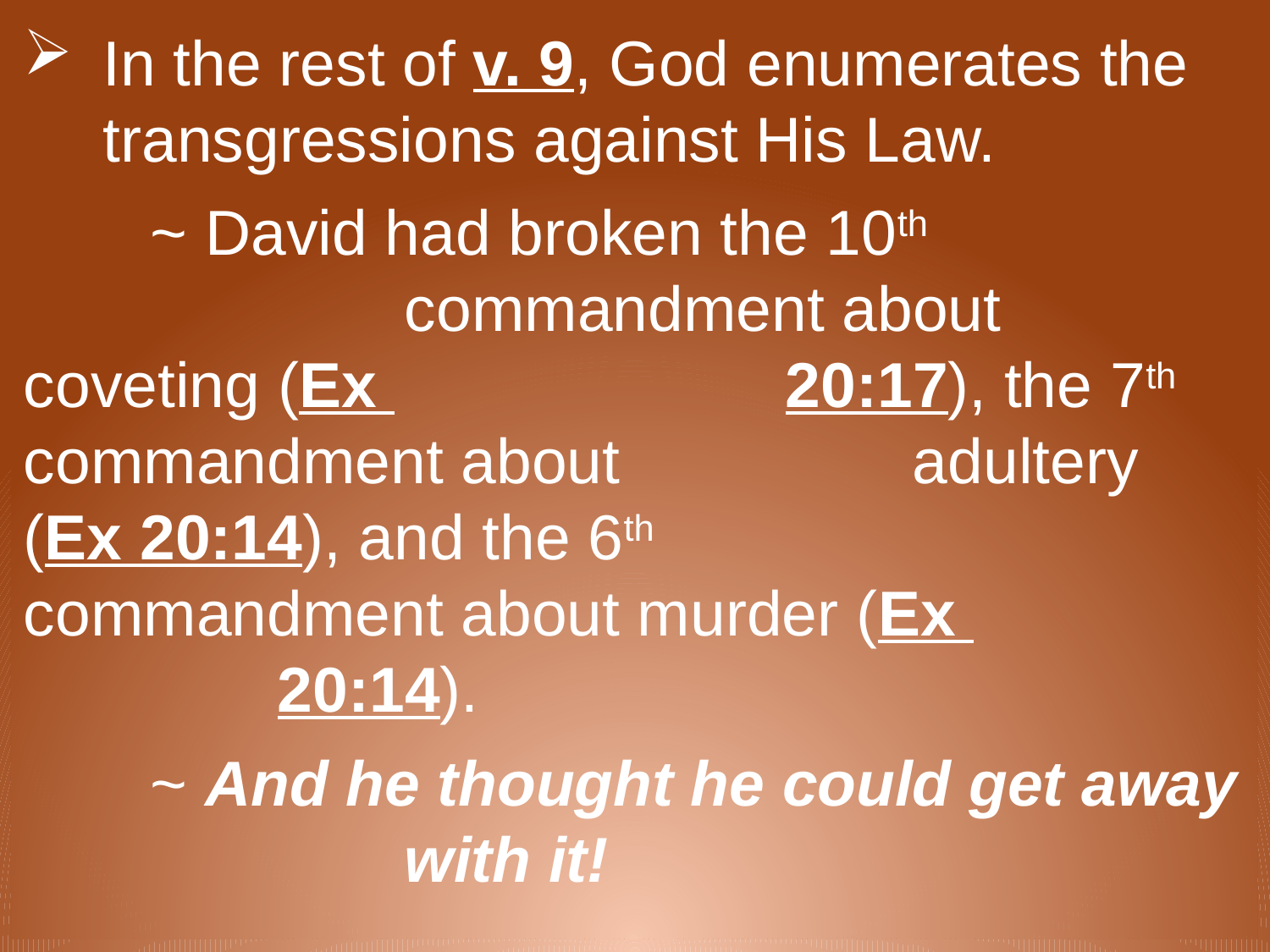

In the rest of v. 9, God enumerates the transgressions against His Law.
	~ David had broken the 10th  					commandment about coveting (Ex 				20:17), the 7th commandment about 			adultery (Ex 20:14), and the 6th 				commandment about murder (Ex 				20:14).
	~ And he thought he could get away 			with it!